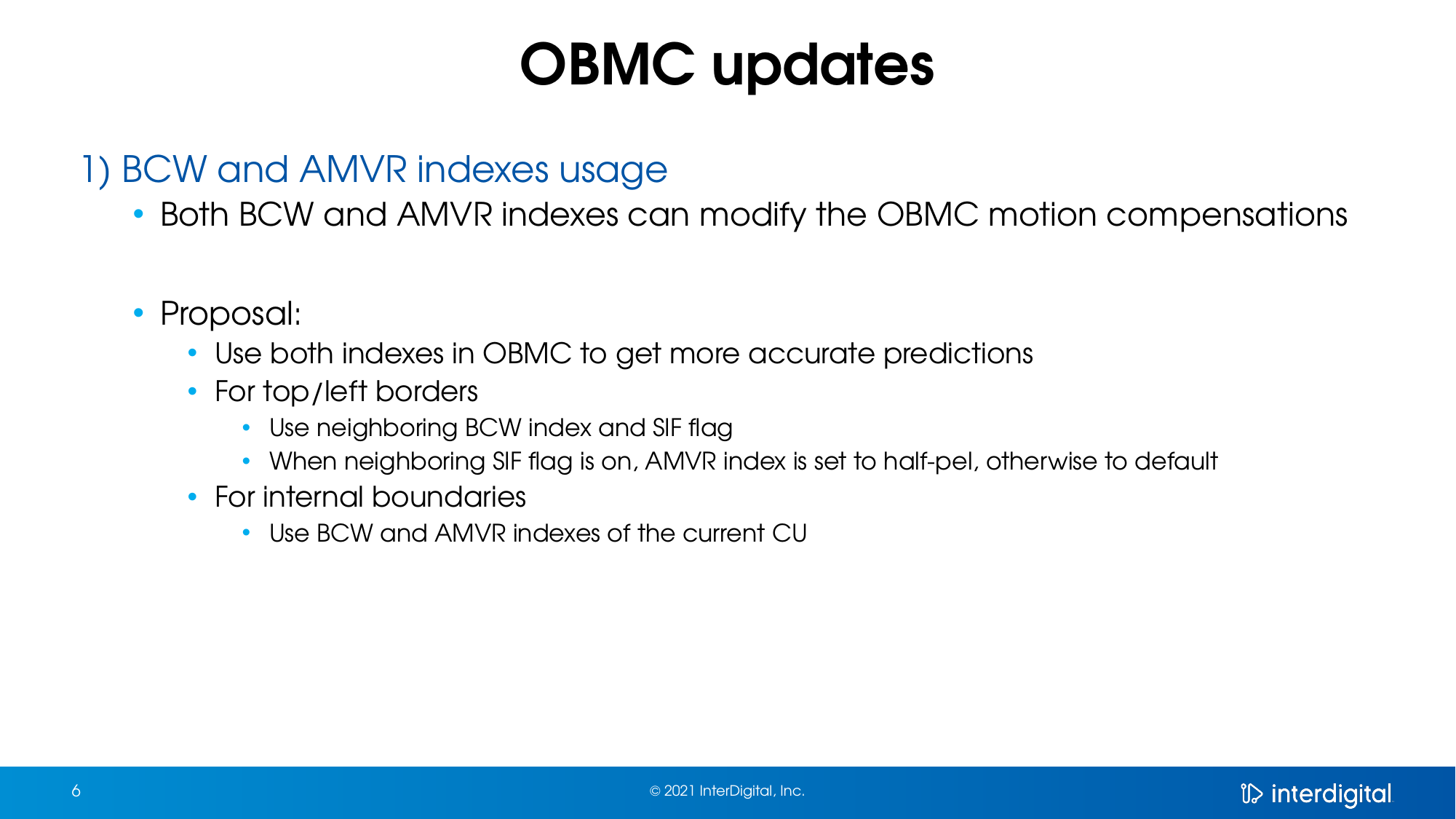

# OBMC updates
1) BCW and AMVR indexes usage
Both BCW and AMVR indexes can modify the OBMC motion compensations

Proposal:
Use both indexes in OBMC to get more accurate predictions
For top/left borders
Use neighboring BCW index and SIF flag
When neighboring SIF flag is on, AMVR index is set to half-pel, otherwise to default
For internal boundaries
Use BCW and AMVR indexes of the current CU
6
© 2021 InterDigital, Inc.